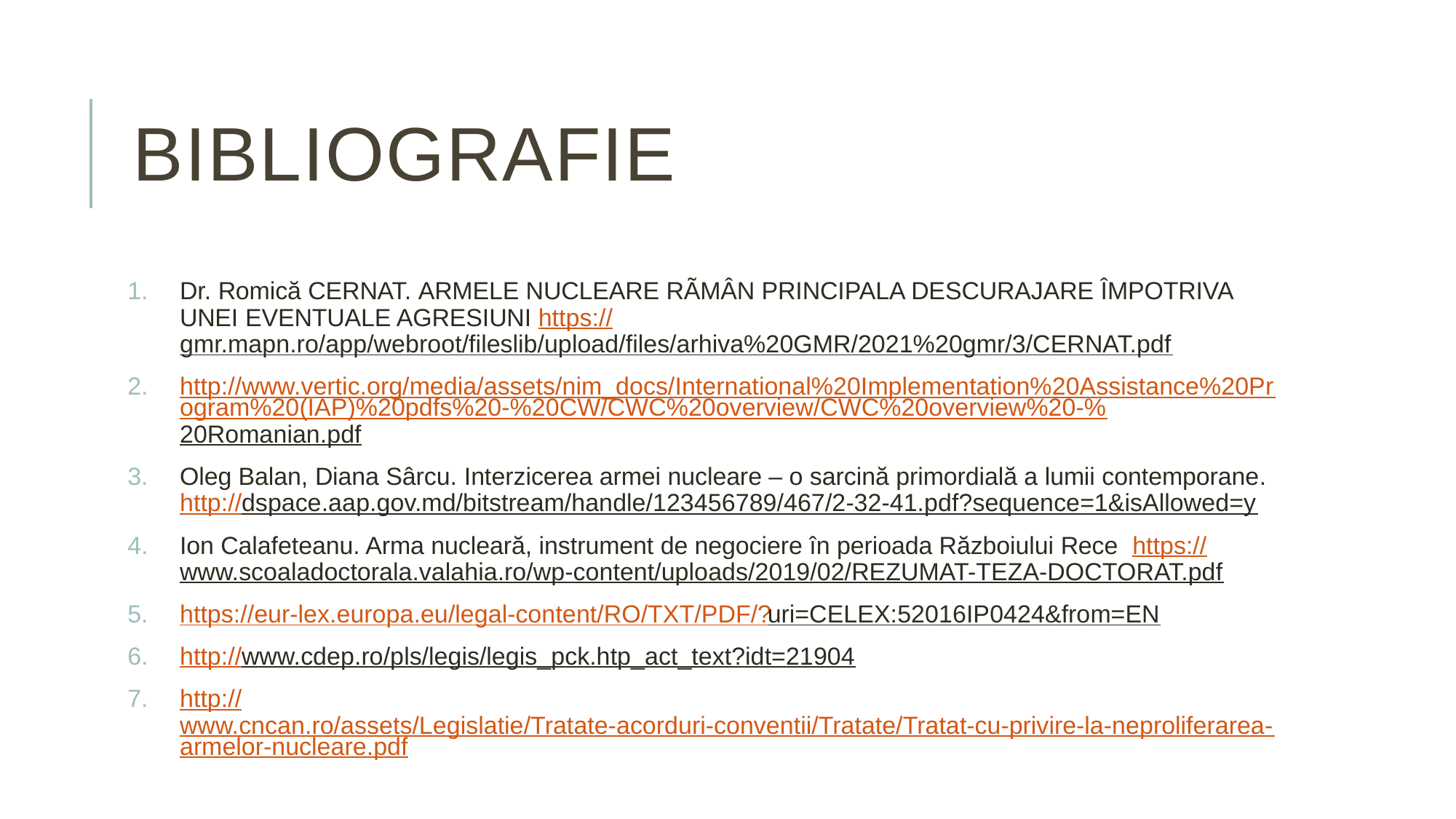

# Bibliografie
Dr. Romică CERNAT. ARMELE NUCLEARE RÃMÂN PRINCIPALA DESCURAJARE ÎMPOTRIVA UNEI EVENTUALE AGRESIUNI https://gmr.mapn.ro/app/webroot/fileslib/upload/files/arhiva%20GMR/2021%20gmr/3/CERNAT.pdf
http://www.vertic.org/media/assets/nim_docs/International%20Implementation%20Assistance%20Program%20(IAP)%20pdfs%20-%20CW/CWC%20overview/CWC%20overview%20-%20Romanian.pdf
Oleg Balan, Diana Sârcu. Interzicerea armei nucleare – o sarcină primordială a lumii contemporane. http://dspace.aap.gov.md/bitstream/handle/123456789/467/2-32-41.pdf?sequence=1&isAllowed=y
Ion Calafeteanu. Arma nucleară, instrument de negociere în perioada Războiului Rece  https://www.scoaladoctorala.valahia.ro/wp-content/uploads/2019/02/REZUMAT-TEZA-DOCTORAT.pdf
https://eur-lex.europa.eu/legal-content/RO/TXT/PDF/?uri=CELEX:52016IP0424&from=EN
http://www.cdep.ro/pls/legis/legis_pck.htp_act_text?idt=21904
http://www.cncan.ro/assets/Legislatie/Tratate-acorduri-conventii/Tratate/Tratat-cu-privire-la-neproliferarea-armelor-nucleare.pdf